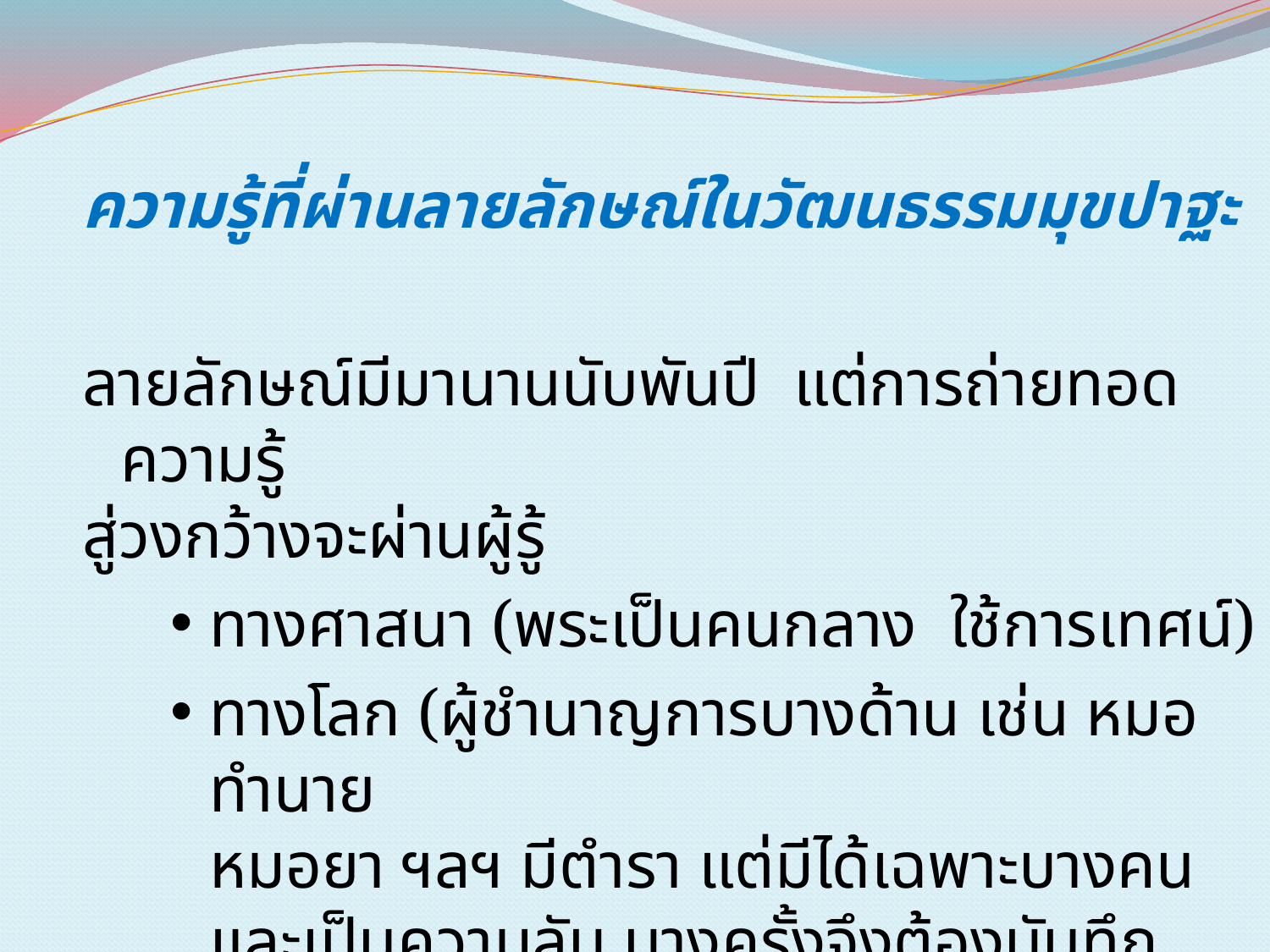

ความรู้ที่ผ่านลายลักษณ์ในวัฒนธรรมมุขปาฐะ

ลายลักษณ์มีมานานนับพันปี  แต่การถ่ายทอดความรู้
สู่วงกว้างจะผ่านผู้รู้
ทางศาสนา (พระเป็นคนกลาง  ใช้การเทศน์)
ทางโลก (ผู้ชำนาญการบางด้าน เช่น หมอทำนาย
	หมอยา ฯลฯ มีตำรา แต่มีได้เฉพาะบางคน และเป็นความลับ บางครั้งจึงต้องบันทึกความรู้เป็นรหัสลับ ส่งต่อเฉพาะคน)